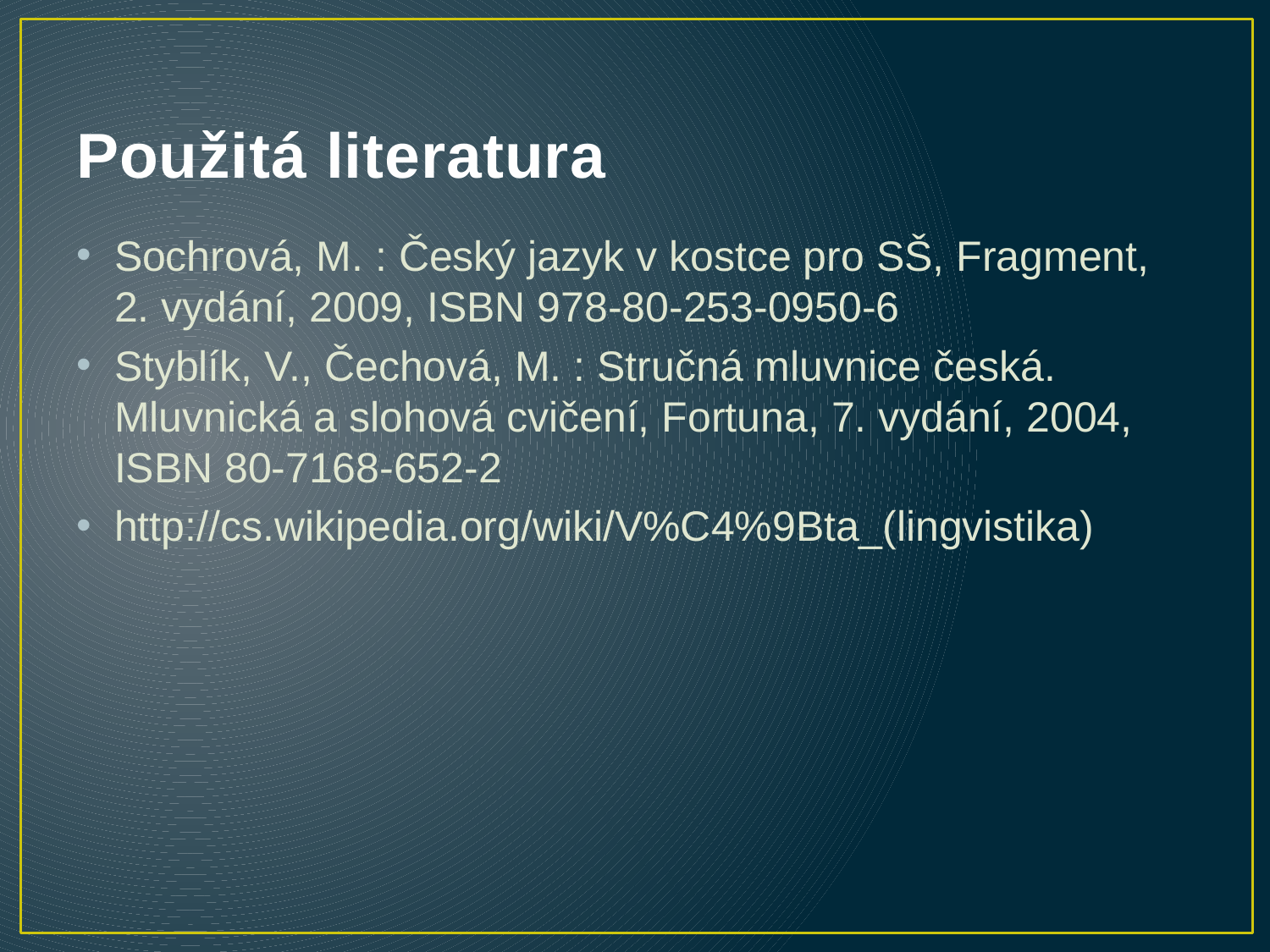

# Použitá literatura
Sochrová, M. : Český jazyk v kostce pro SŠ, Fragment, 2. vydání, 2009, ISBN 978-80-253-0950-6
Styblík, V., Čechová, M. : Stručná mluvnice česká. Mluvnická a slohová cvičení, Fortuna, 7. vydání, 2004, ISBN 80-7168-652-2
http://cs.wikipedia.org/wiki/V%C4%9Bta_(lingvistika)